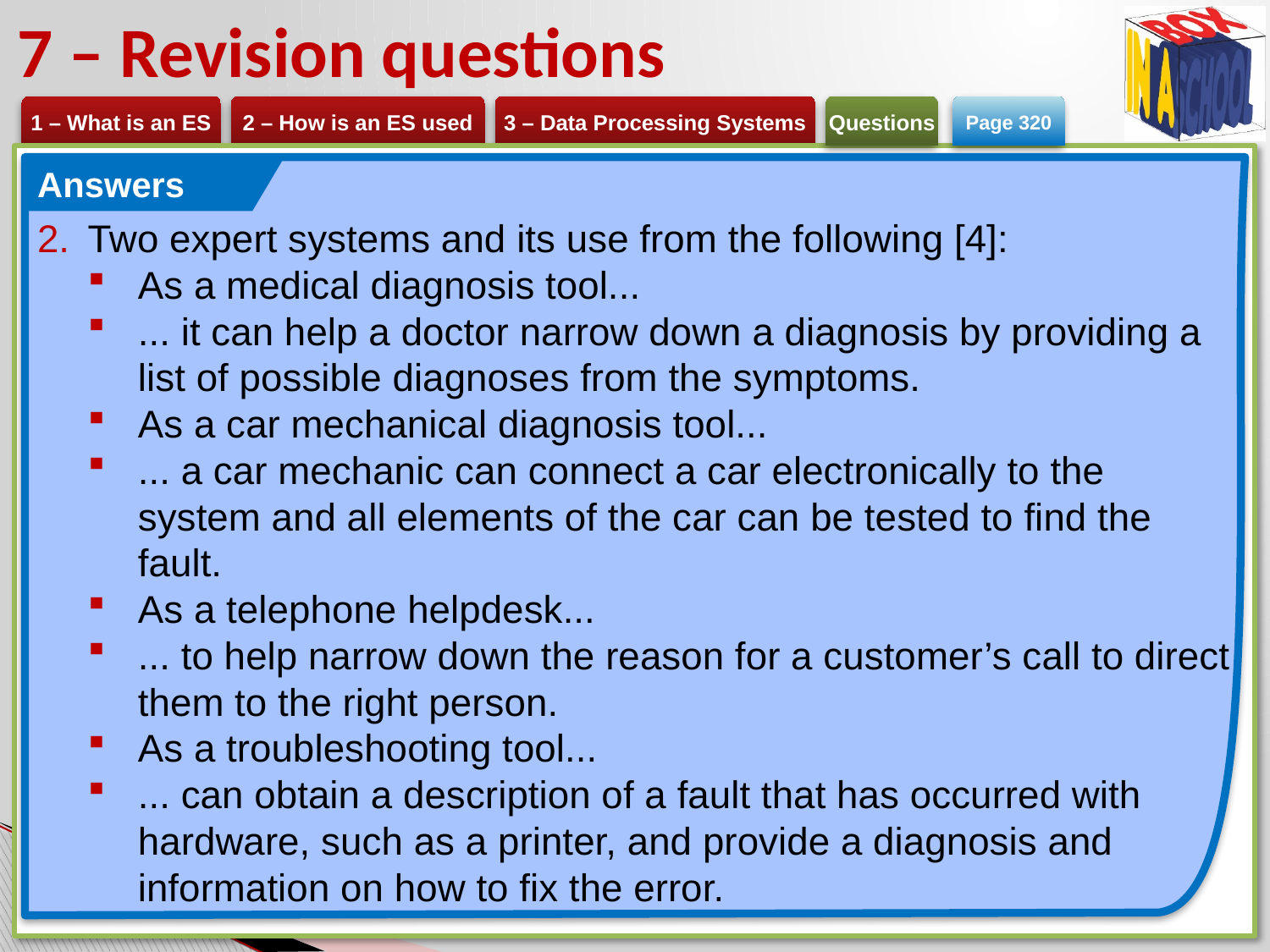

# 7 – Revision questions
Page 320
Answers

Two expert systems and its use from the following [4]:
As a medical diagnosis tool...
... it can help a doctor narrow down a diagnosis by providing a list of possible diagnoses from the symptoms.
As a car mechanical diagnosis tool...
... a car mechanic can connect a car electronically to the system and all elements of the car can be tested to find the fault.
As a telephone helpdesk...
... to help narrow down the reason for a customer’s call to direct them to the right person.
As a troubleshooting tool...
... can obtain a description of a fault that has occurred with hardware, such as a printer, and provide a diagnosis and information on how to fix the error.